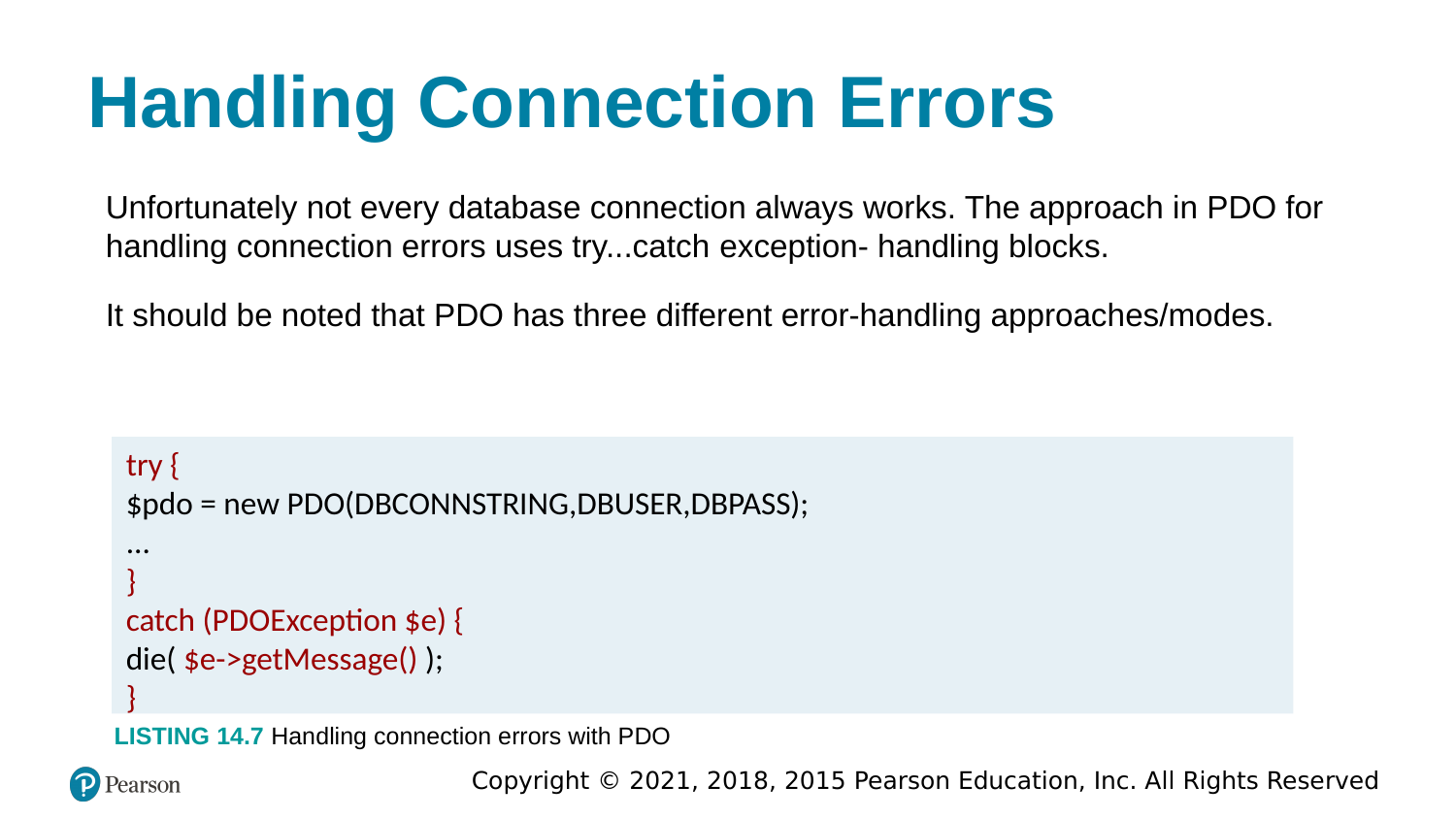

# Handling Connection Errors
Unfortunately not every database connection always works. The approach in PDO for handling connection errors uses try...catch exception- handling blocks.
It should be noted that PDO has three different error-handling approaches/modes.
try {
$pdo = new PDO(DBCONNSTRING,DBUSER,DBPASS);
...
}
catch (PDOException $e) {
die( $e->getMessage() );
}
LISTING 14.7 Handling connection errors with PDO